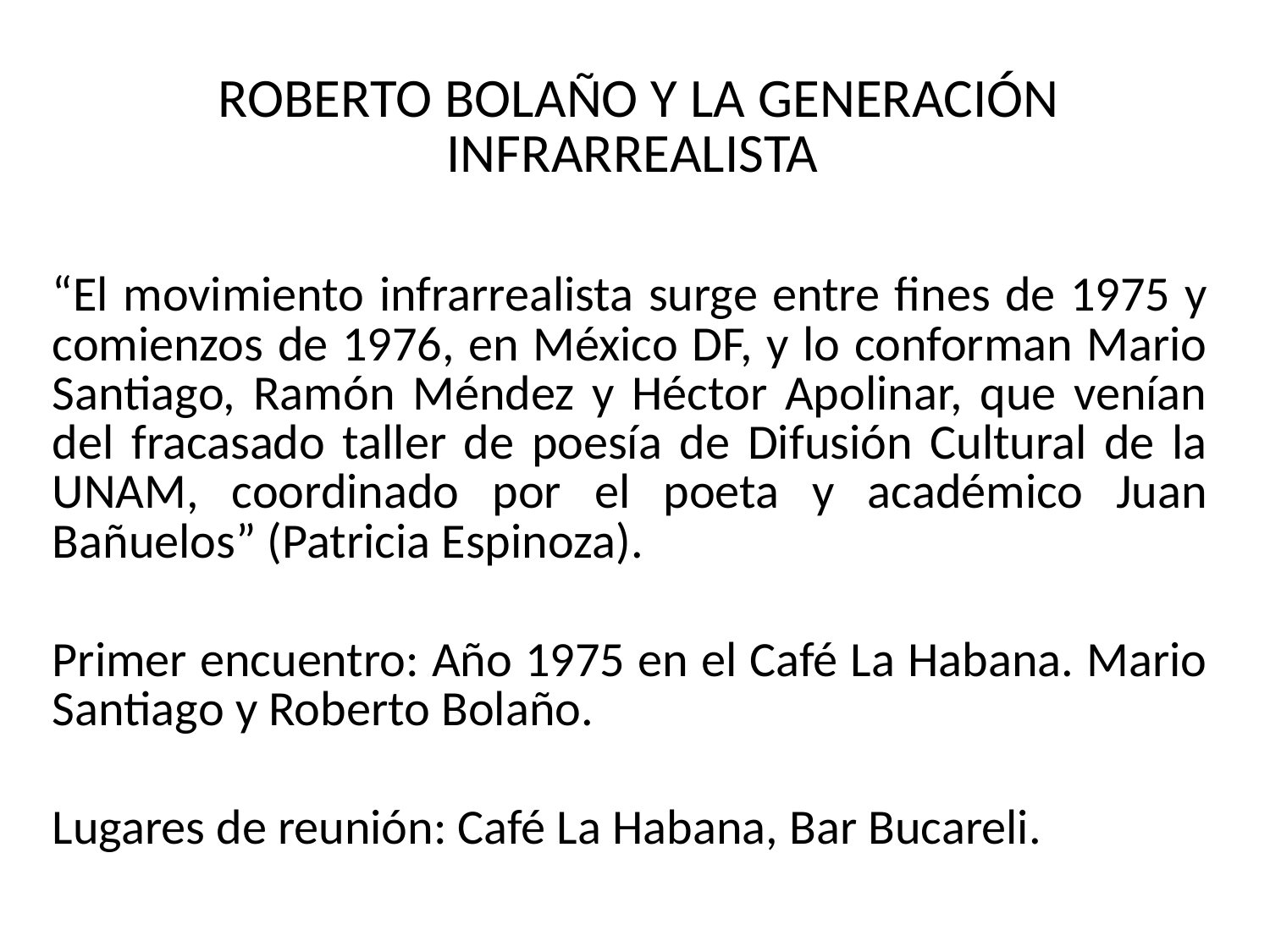

# ROBERTO BOLAÑO Y LA GENERACIÓN INFRARREALISTA
“El movimiento infrarrealista surge entre fines de 1975 y comienzos de 1976, en México DF, y lo conforman Mario Santiago, Ramón Méndez y Héctor Apolinar, que venían del fracasado taller de poesía de Difusión Cultural de la UNAM, coordinado por el poeta y académico Juan Bañuelos” (Patricia Espinoza).

Primer encuentro: Año 1975 en el Café La Habana. Mario Santiago y Roberto Bolaño.

Lugares de reunión: Café La Habana, Bar Bucareli.